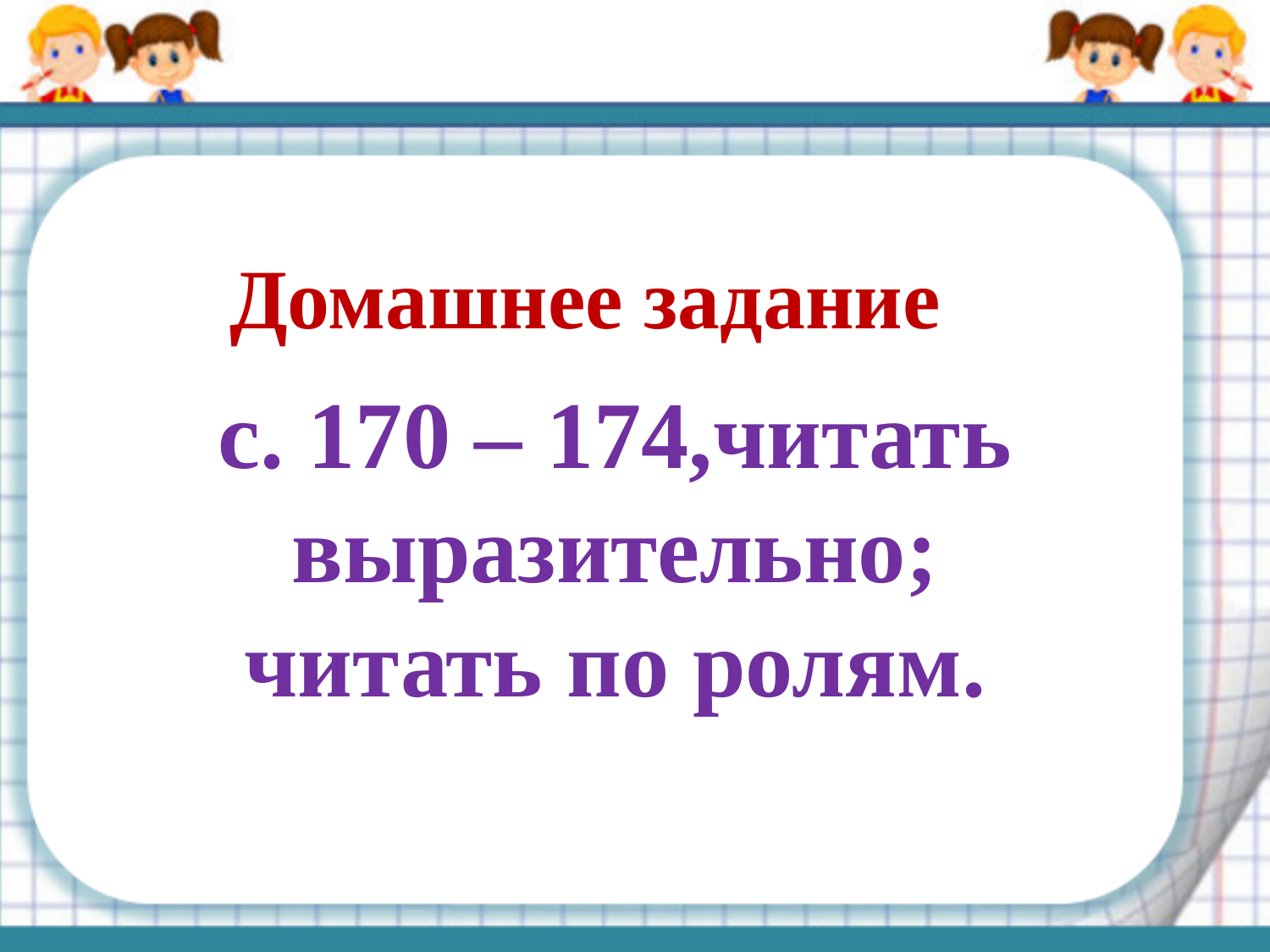

Домашнее задание
с. 170 – 174,читать выразительно; читать по ролям.